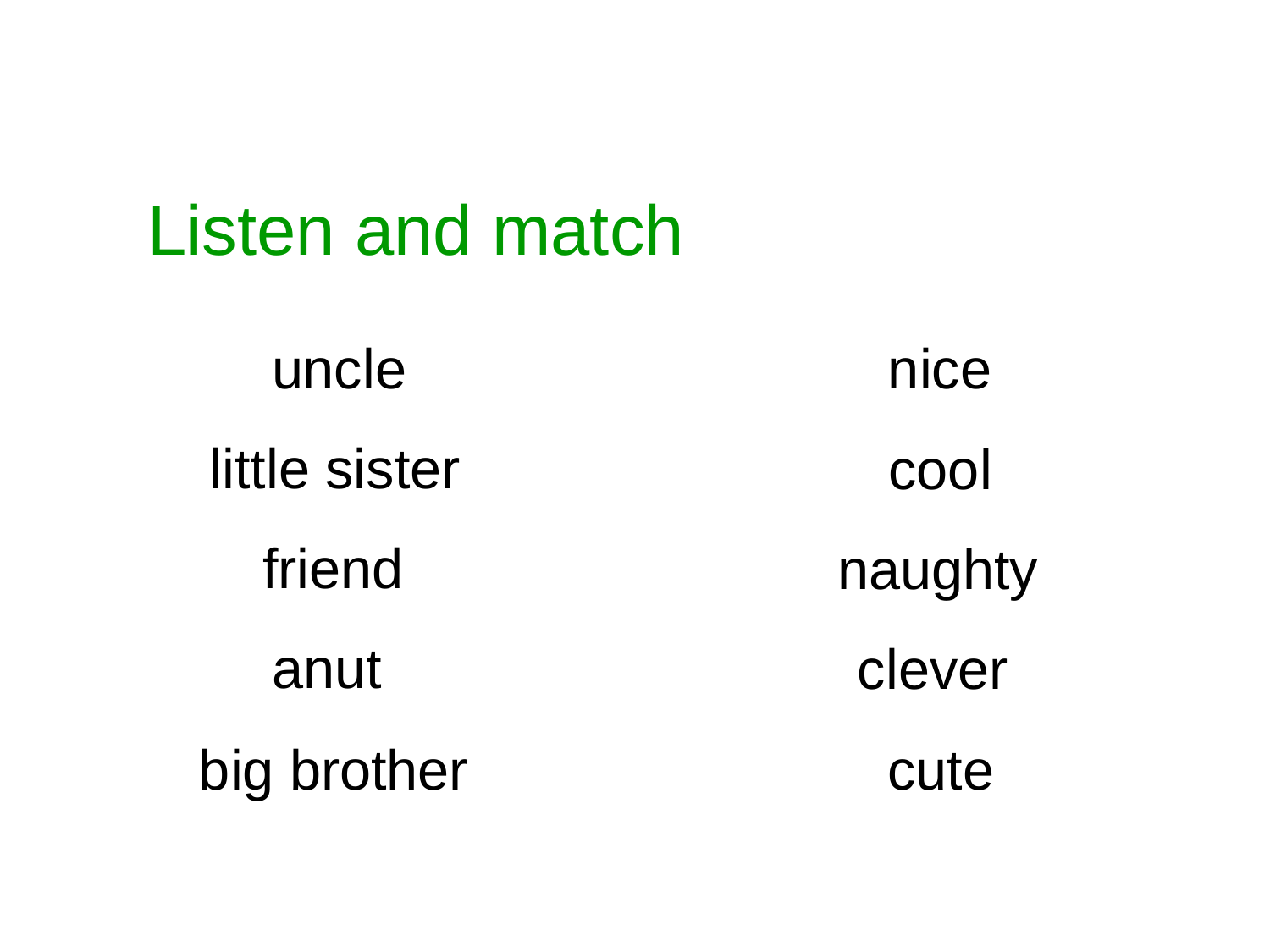

Listen and match
uncle
nice
little sister
cool
friend
naughty
anut
clever
big brother
cute